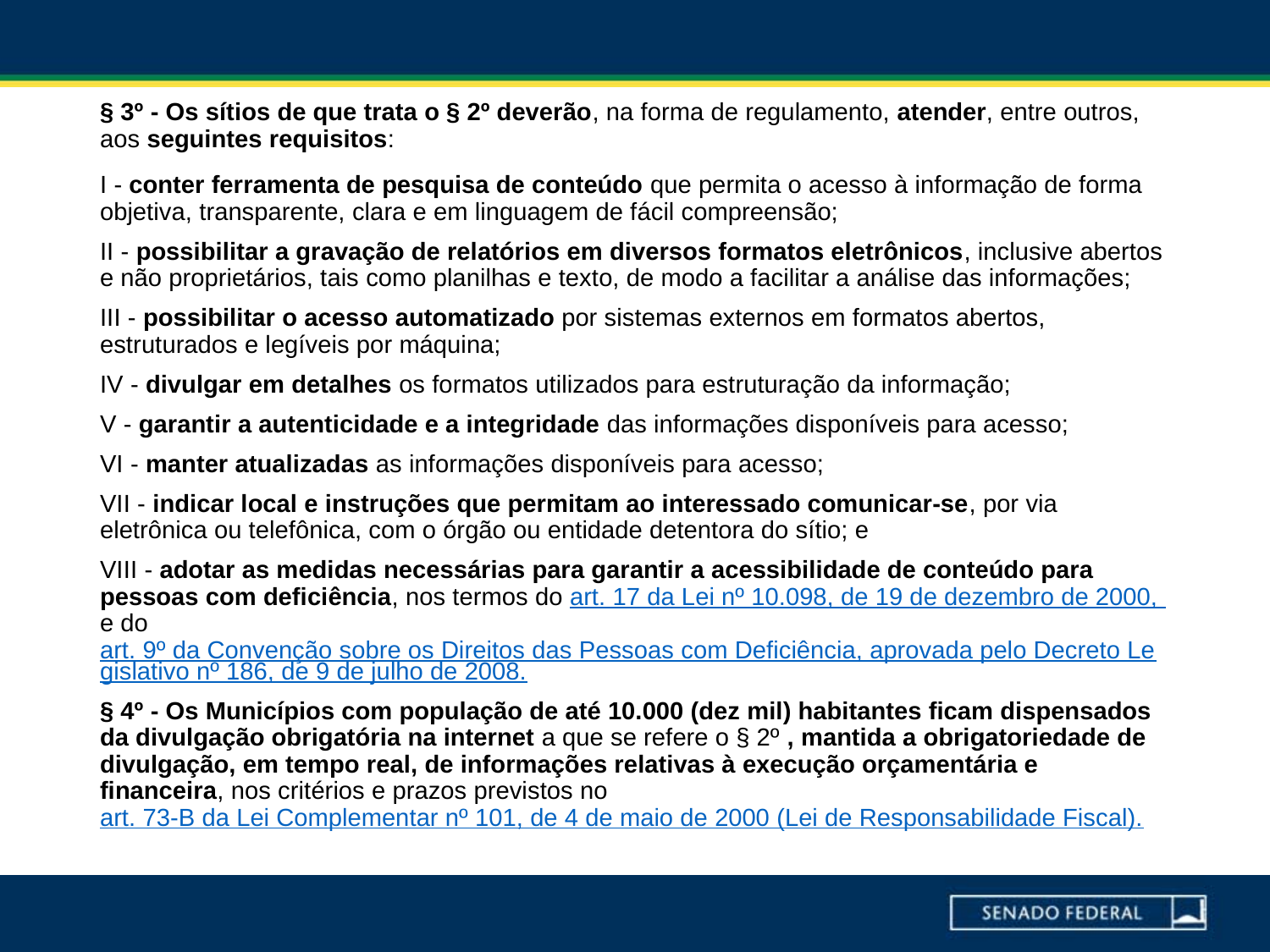

# § 3º - Os sítios de que trata o § 2º deverão, na forma de regulamento, atender, entre outros, aos seguintes requisitos:
I - conter ferramenta de pesquisa de conteúdo que permita o acesso à informação de forma objetiva, transparente, clara e em linguagem de fácil compreensão;
II - possibilitar a gravação de relatórios em diversos formatos eletrônicos, inclusive abertos e não proprietários, tais como planilhas e texto, de modo a facilitar a análise das informações;
III - possibilitar o acesso automatizado por sistemas externos em formatos abertos, estruturados e legíveis por máquina;
IV - divulgar em detalhes os formatos utilizados para estruturação da informação;
V - garantir a autenticidade e a integridade das informações disponíveis para acesso;
VI - manter atualizadas as informações disponíveis para acesso;
VII - indicar local e instruções que permitam ao interessado comunicar-se, por via eletrônica ou telefônica, com o órgão ou entidade detentora do sítio; e
VIII - adotar as medidas necessárias para garantir a acessibilidade de conteúdo para pessoas com deficiência, nos termos do art. 17 da Lei nº 10.098, de 19 de dezembro de 2000, e do art. 9º da Convenção sobre os Direitos das Pessoas com Deficiência, aprovada pelo Decreto Legislativo nº 186, de 9 de julho de 2008.
§ 4º - Os Municípios com população de até 10.000 (dez mil) habitantes ficam dispensados da divulgação obrigatória na internet a que se refere o § 2º , mantida a obrigatoriedade de divulgação, em tempo real, de informações relativas à execução orçamentária e financeira, nos critérios e prazos previstos no art. 73-B da Lei Complementar nº 101, de 4 de maio de 2000 (Lei de Responsabilidade Fiscal).